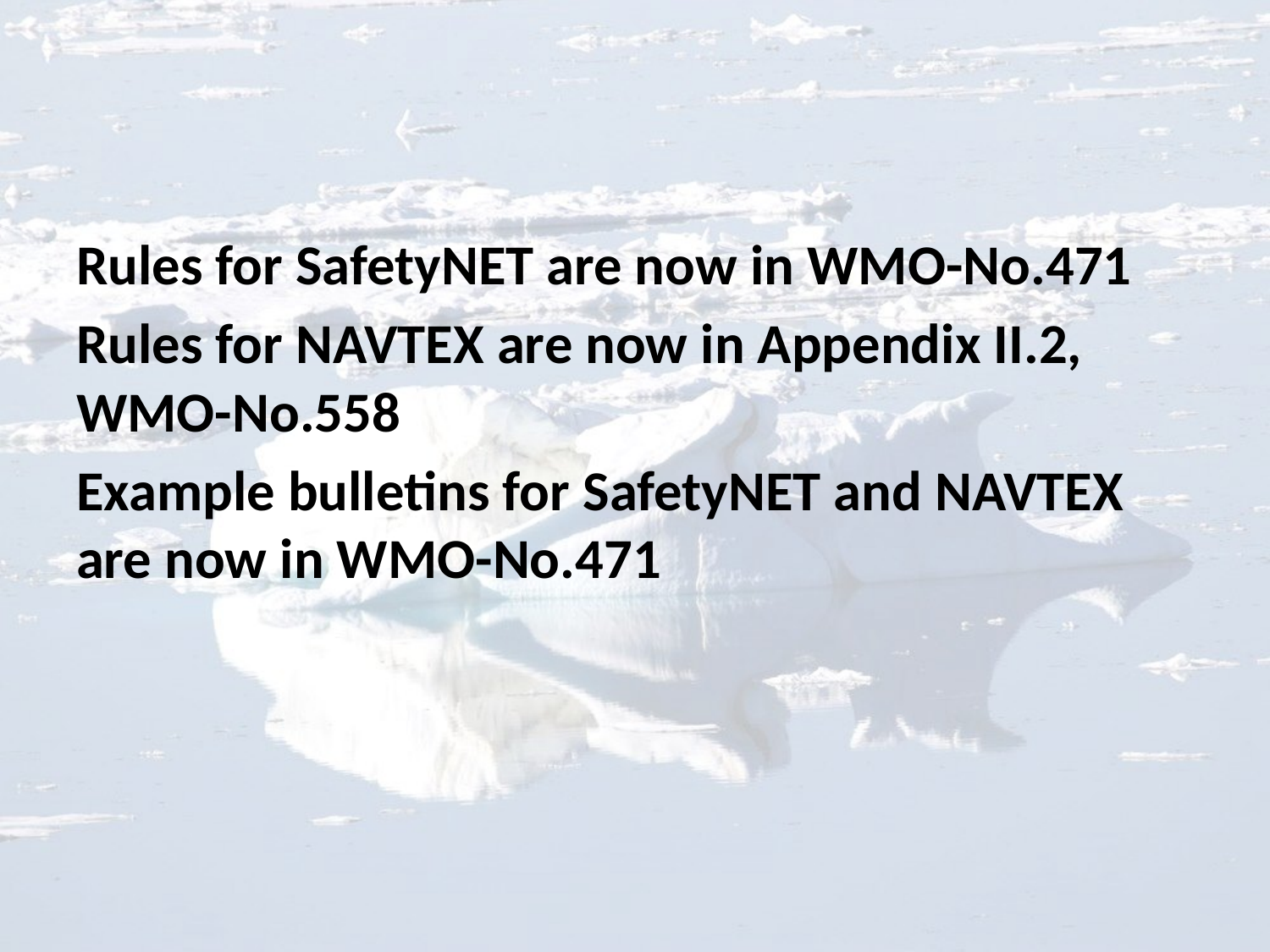

Rules for SafetyNET are now in WMO-No.471
Rules for NAVTEX are now in Appendix II.2, WMO-No.558
Example bulletins for SafetyNET and NAVTEX are now in WMO-No.471